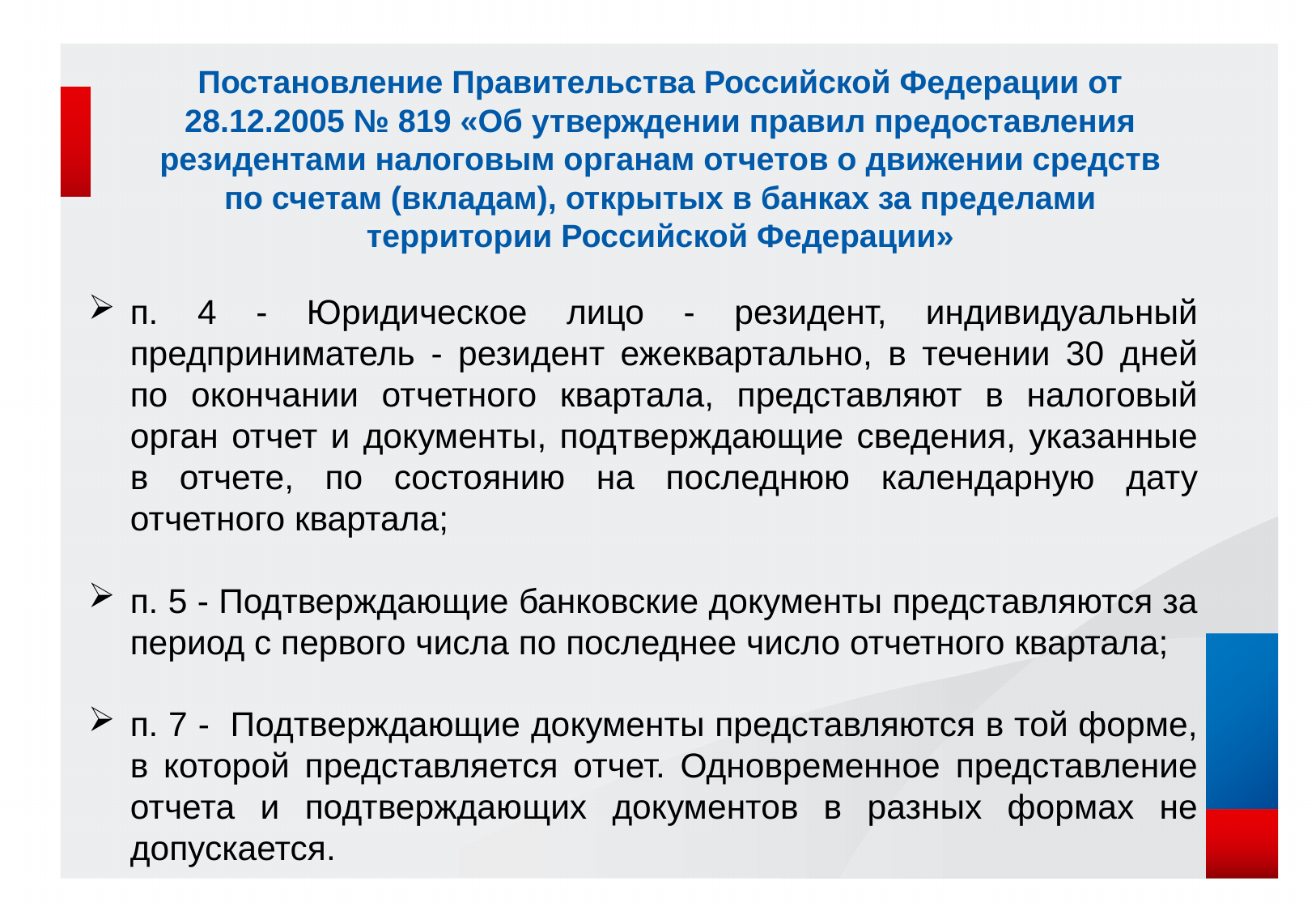

# Постановление Правительства Российской Федерации от 28.12.2005 № 819 «Об утверждении правил предоставления резидентами налоговым органам отчетов о движении средств по счетам (вкладам), открытых в банках за пределами территории Российской Федерации»
п. 4 - Юридическое лицо - резидент, индивидуальный предприниматель - резидент ежеквартально, в течении 30 дней по окончании отчетного квартала, представляют в налоговый орган отчет и документы, подтверждающие сведения, указанные в отчете, по состоянию на последнюю календарную дату отчетного квартала;

п. 5 - Подтверждающие банковские документы представляются за период с первого числа по последнее число отчетного квартала;

п. 7 -  Подтверждающие документы представляются в той форме, в которой представляется отчет. Одновременное представление отчета и подтверждающих документов в разных формах не допускается.

13